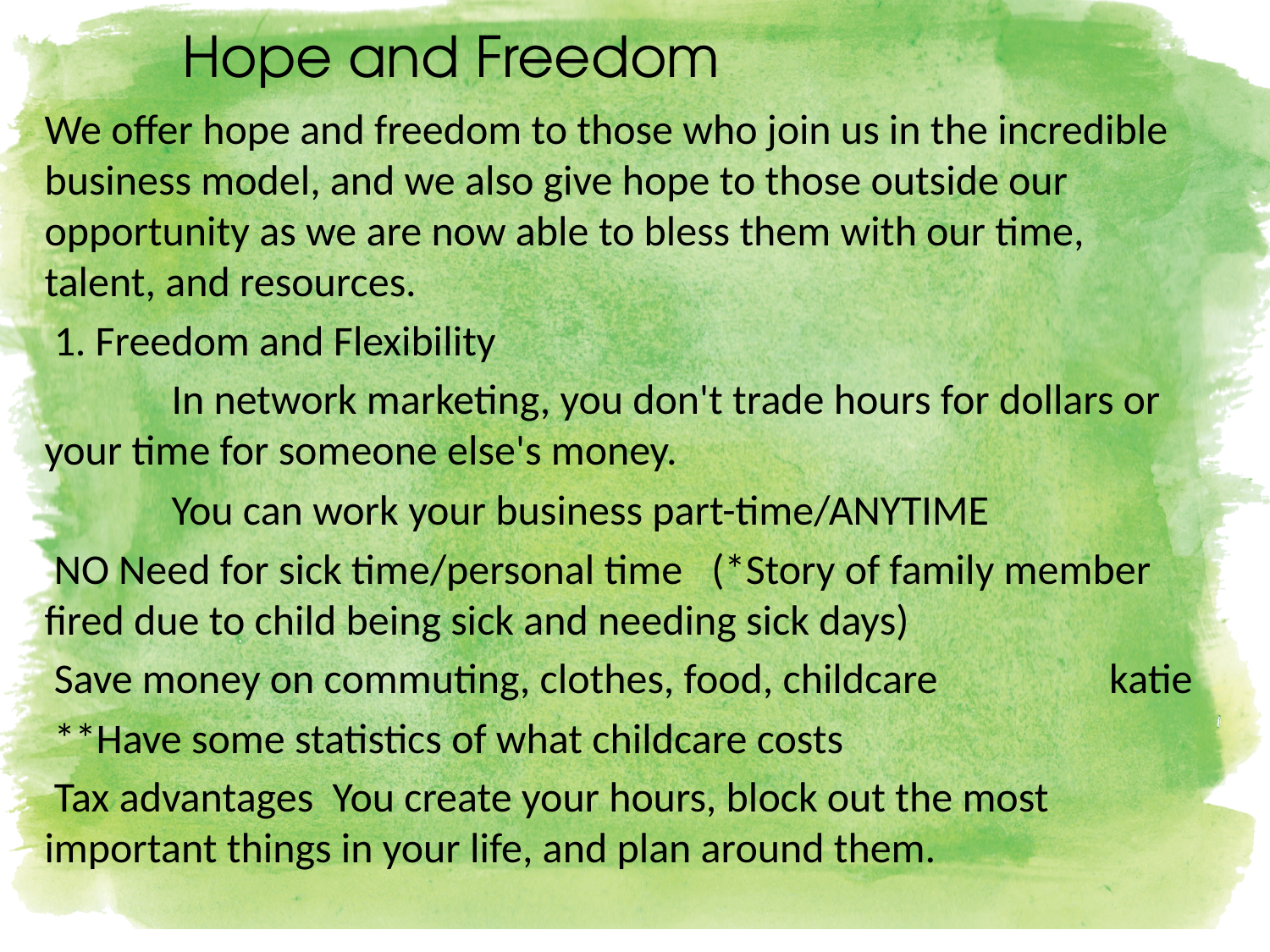

# Hope and Freedom
We offer hope and freedom to those who join us in the incredible business model, and we also give hope to those outside our opportunity as we are now able to bless them with our time, talent, and resources.
 1. Freedom and Flexibility
	In network marketing, you don't trade hours for dollars or 	your time for someone else's money.
	You can work your business part-time/ANYTIME
 NO Need for sick time/personal time   (*Story of family member fired due to child being sick and needing sick days)
 Save money on commuting, clothes, food, childcare                  katie
 **Have some statistics of what childcare costs
 Tax advantages  You create your hours, block out the most important things in your life, and plan around them.